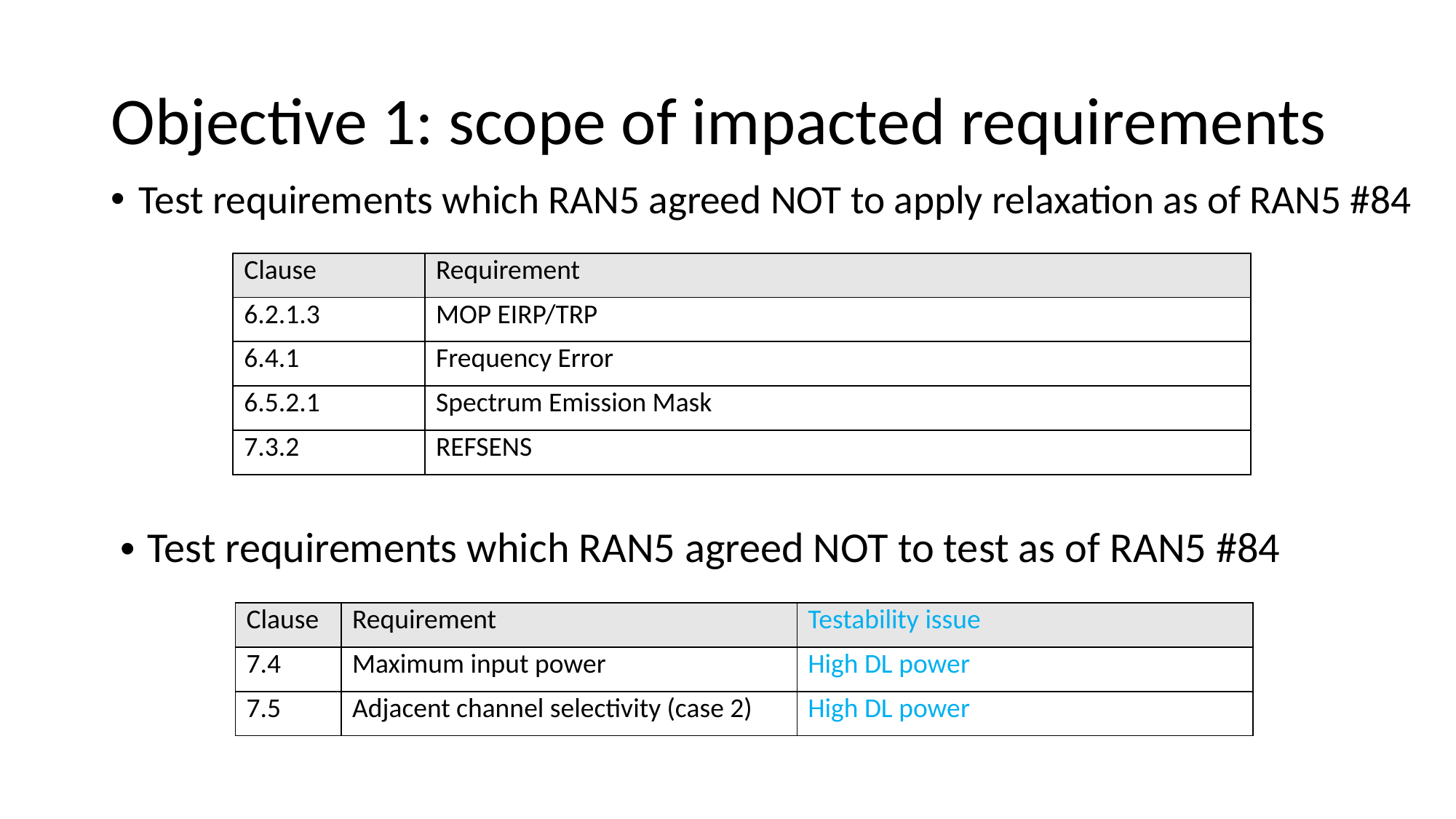

# Objective 1: scope of impacted requirements
Test requirements which RAN5 agreed NOT to apply relaxation as of RAN5 #84
| Clause | Requirement |
| --- | --- |
| 6.2.1.3 | MOP EIRP/TRP |
| 6.4.1 | Frequency Error |
| 6.5.2.1 | Spectrum Emission Mask |
| 7.3.2 | REFSENS |
Test requirements which RAN5 agreed NOT to test as of RAN5 #84
| Clause | Requirement | Testability issue |
| --- | --- | --- |
| 7.4 | Maximum input power | High DL power |
| 7.5 | Adjacent channel selectivity (case 2) | High DL power |